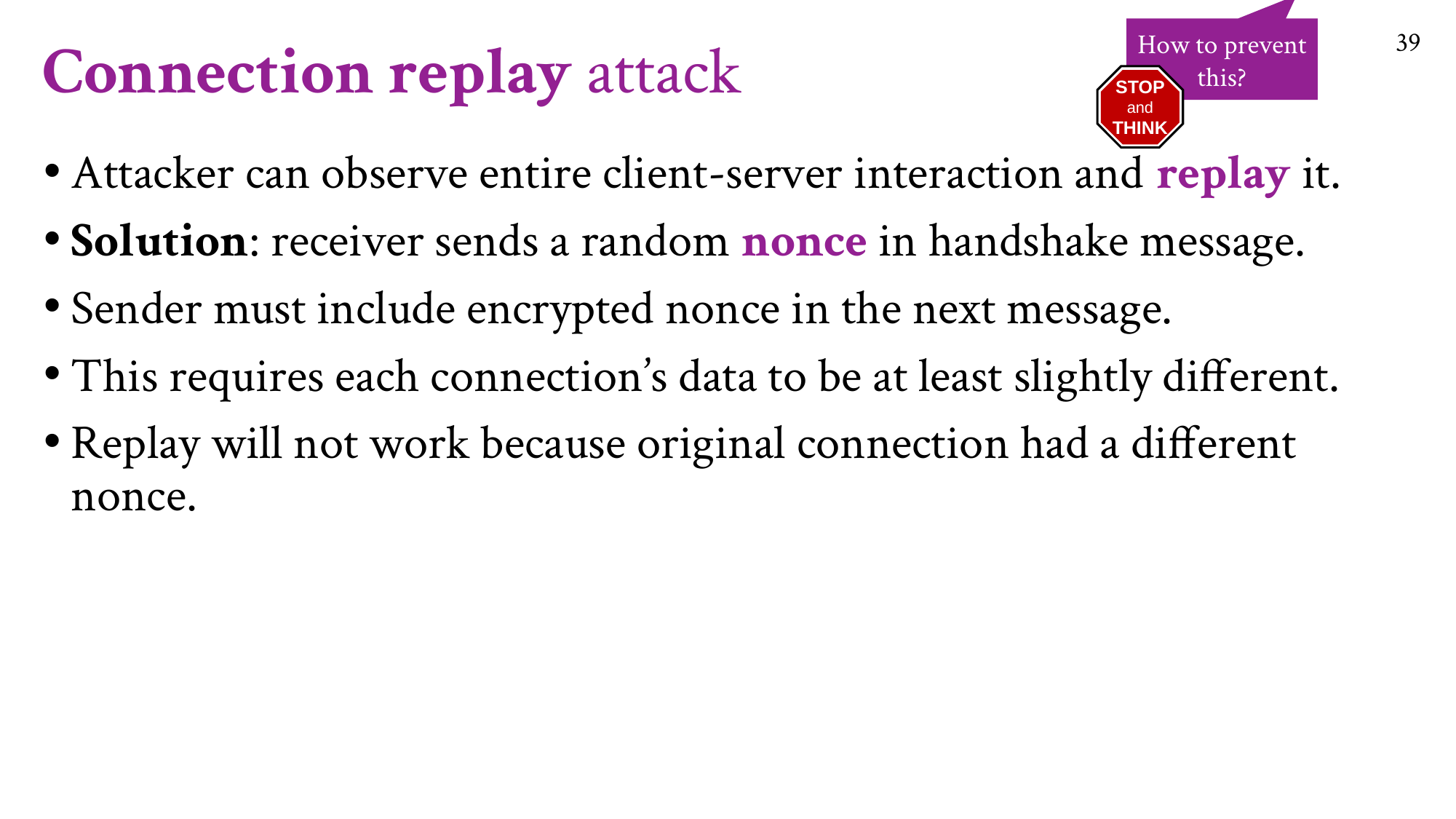

# Connection replay attack
How to prevent this?

STOP
and
THINK

Attacker can observe entire client-server interaction and replay it.
Solution: receiver sends a random nonce in handshake message.
Sender must include encrypted nonce in the next message.
This requires each connection’s data to be at least slightly different.
Replay will not work because original connection had a different nonce.